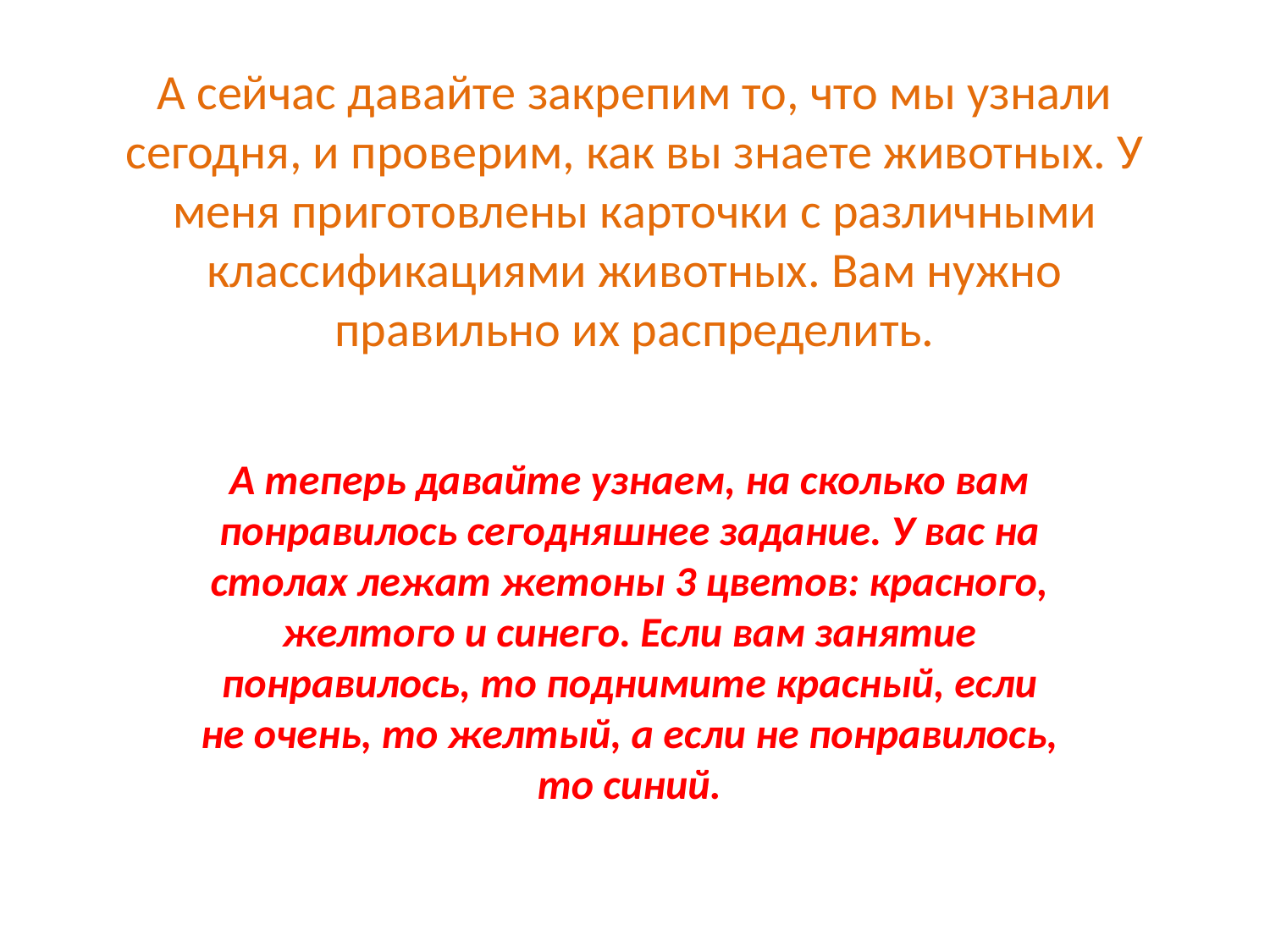

# А сейчас давайте закрепим то, что мы узнали сегодня, и проверим, как вы знаете животных. У меня приготовлены карточки с различными классификациями животных. Вам нужно правильно их распределить.
А теперь давайте узнаем, на сколько вам понравилось сегодняшнее задание. У вас на столах лежат жетоны 3 цветов: красного, желтого и синего. Если вам занятие понравилось, то поднимите красный, если не очень, то желтый, а если не понравилось, то синий.